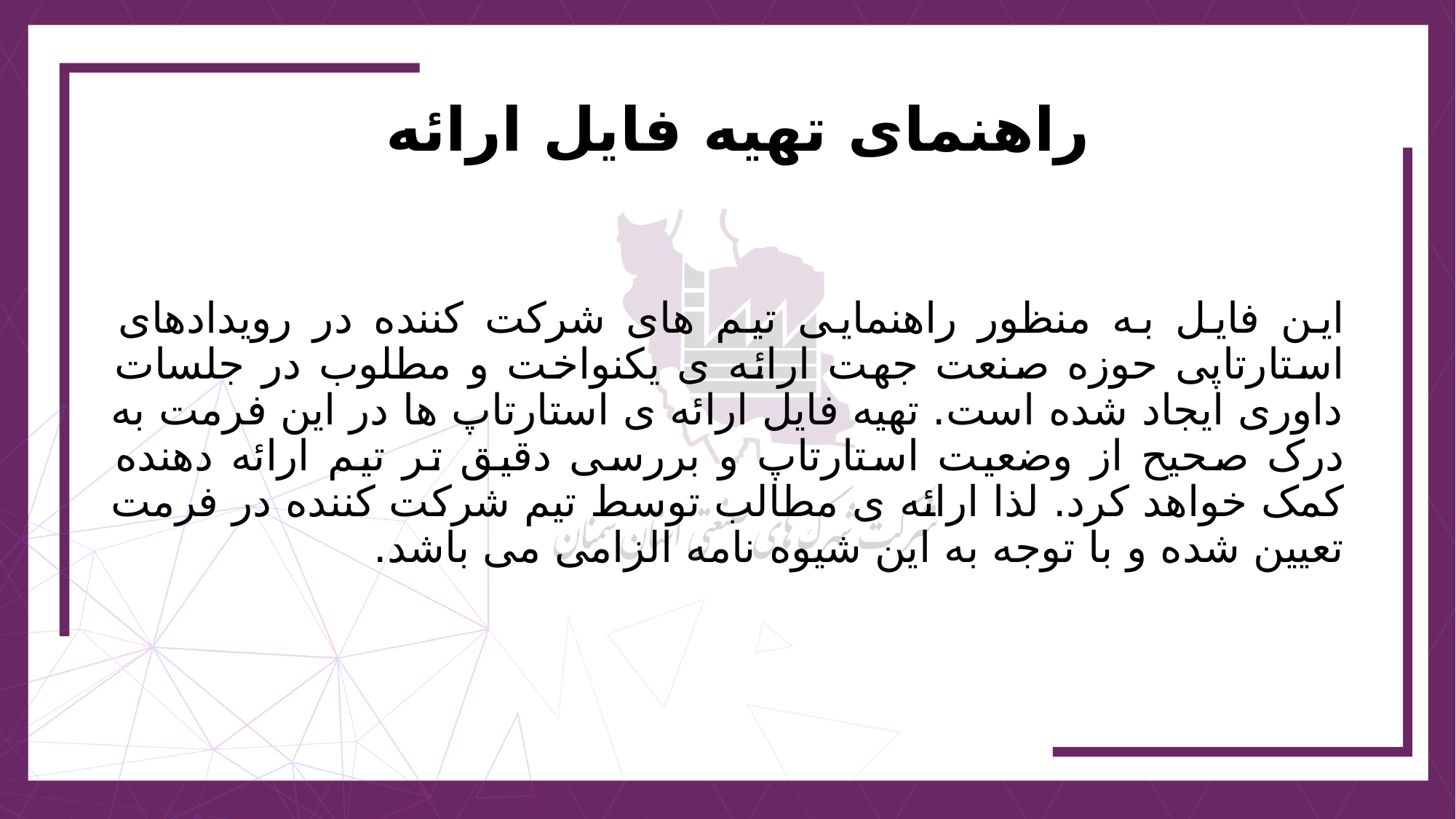

راهنمای تهيه فايل ارائه
# این فایل به منظور راهنمایی تیم های شرکت کننده در رويدادهای استارتاپی حوزه صنعت جهت ارائه ی یکنواخت و مطلوب در جلسات داوری ایجاد شده است. تهیه فایل ارائه ی استارتاپ ها در این فرمت به درک صحیح از وضعیت استارتاپ و بررسی دقیق تر تیم ارائه دهنده کمک خواهد کرد. لذا ارائه ی مطالب توسط تیم شرکت کننده در فرمت تعیین شده و با توجه به این شیوه نامه الزامی می باشد.